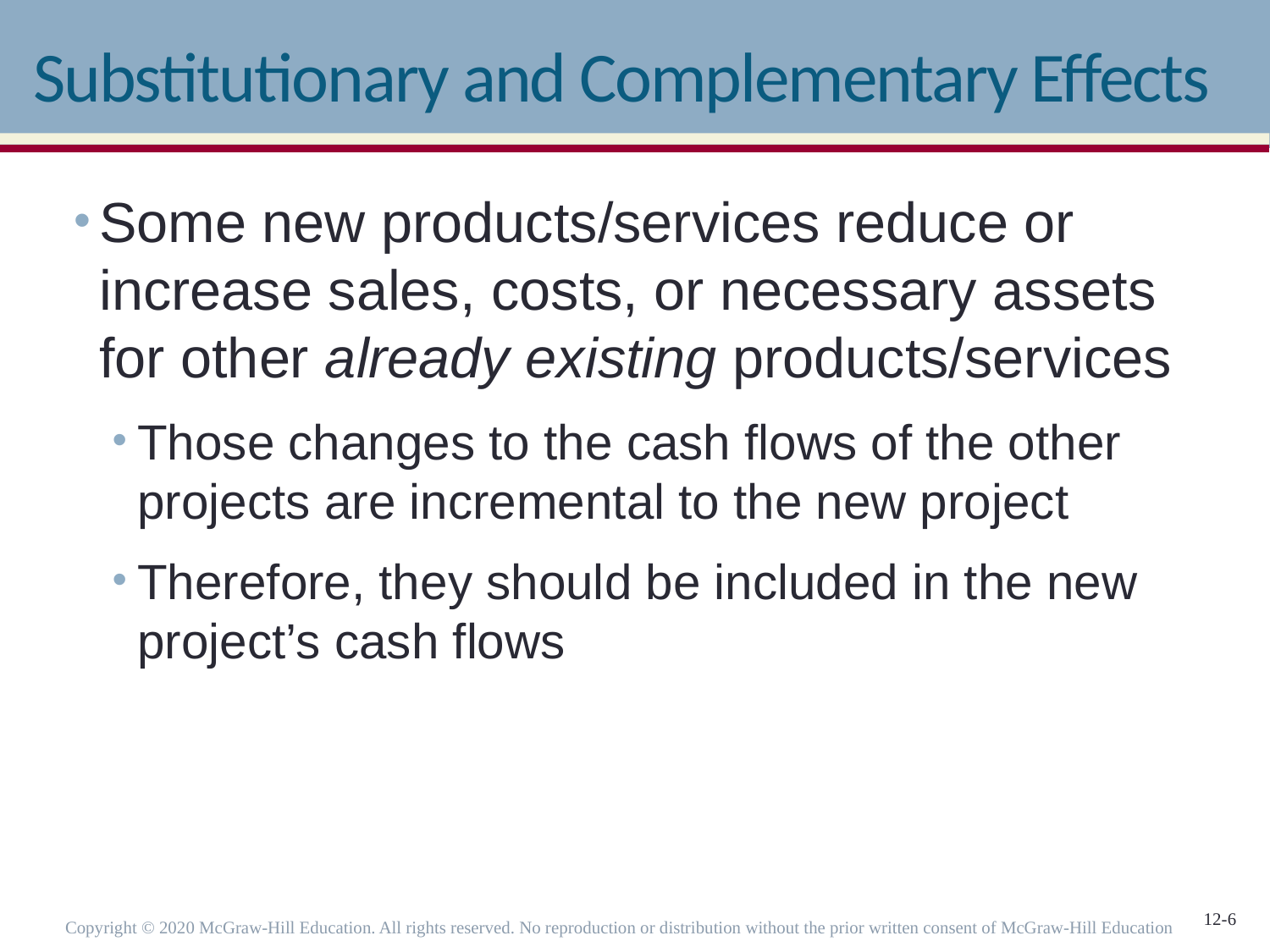

# Substitutionary and Complementary Effects
Some new products/services reduce or increase sales, costs, or necessary assets for other already existing products/services
Those changes to the cash flows of the other projects are incremental to the new project
Therefore, they should be included in the new project’s cash flows
Copyright © 2020 McGraw-Hill Education. All rights reserved. No reproduction or distribution without the prior written consent of McGraw-Hill Education